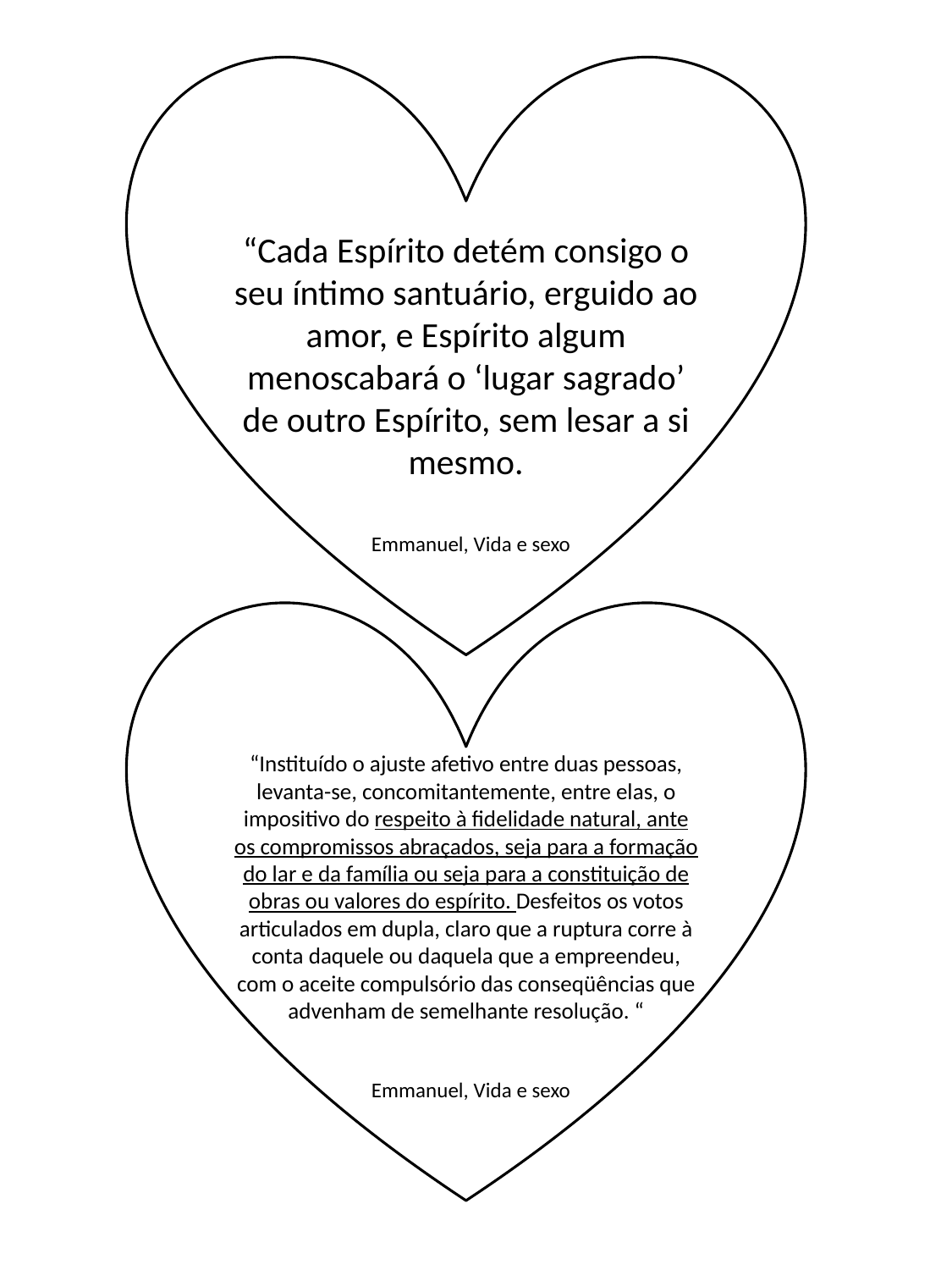

“Cada Espírito detém consigo o seu íntimo santuário, erguido ao amor, e Espírito algum menoscabará o ‘lugar sagrado’ de outro Espírito, sem lesar a si mesmo.
Emmanuel, Vida e sexo

“Instituído o ajuste afetivo entre duas pessoas, levanta-se, concomitantemente, entre elas, o impositivo do respeito à fidelidade natural, ante os compromissos abraçados, seja para a formação do lar e da família ou seja para a constituição de obras ou valores do espírito. Desfeitos os votos articulados em dupla, claro que a ruptura corre à conta daquele ou daquela que a empreendeu, com o aceite compulsório das conseqüências que advenham de semelhante resolução. “
Emmanuel, Vida e sexo